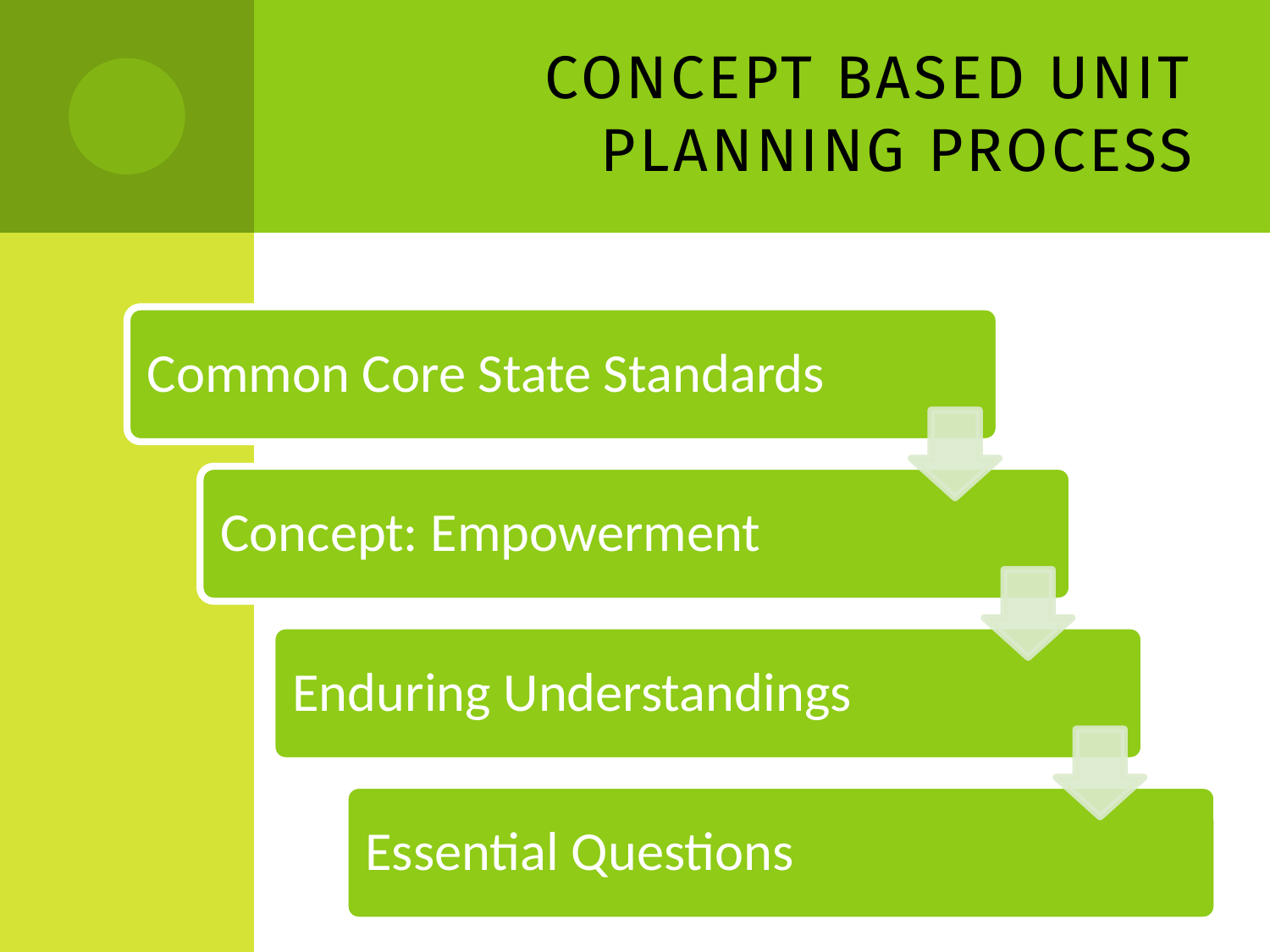

# Concept Based Unit Planning Process
Common Core State Standards
Concept: Empowerment
Enduring Understandings
Essential Questions